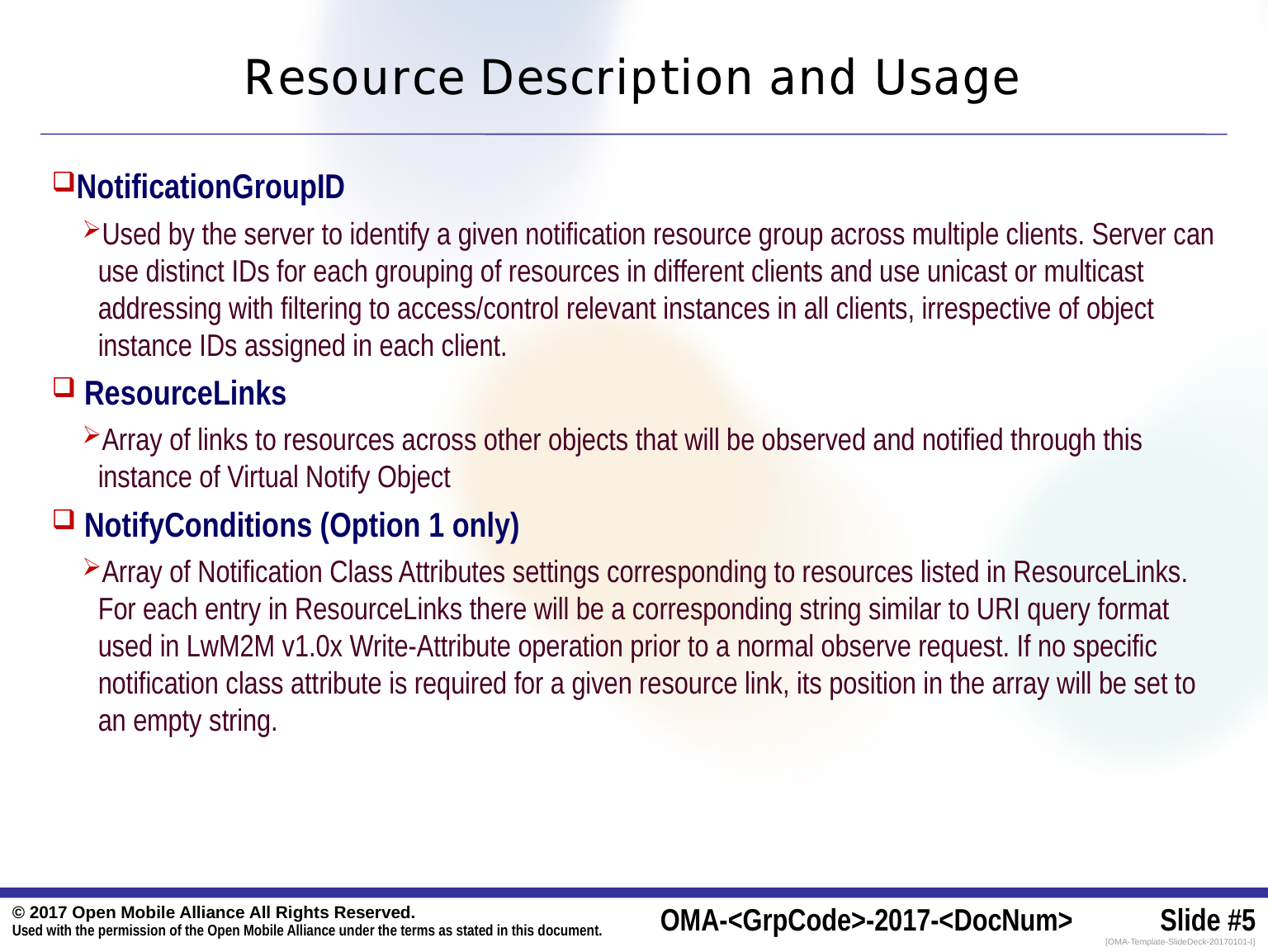

# Resource Description and Usage
NotificationGroupID
Used by the server to identify a given notification resource group across multiple clients. Server can use distinct IDs for each grouping of resources in different clients and use unicast or multicast addressing with filtering to access/control relevant instances in all clients, irrespective of object instance IDs assigned in each client.
 ResourceLinks
Array of links to resources across other objects that will be observed and notified through this instance of Virtual Notify Object
 NotifyConditions (Option 1 only)
Array of Notification Class Attributes settings corresponding to resources listed in ResourceLinks. For each entry in ResourceLinks there will be a corresponding string similar to URI query format used in LwM2M v1.0x Write-Attribute operation prior to a normal observe request. If no specific notification class attribute is required for a given resource link, its position in the array will be set to an empty string.